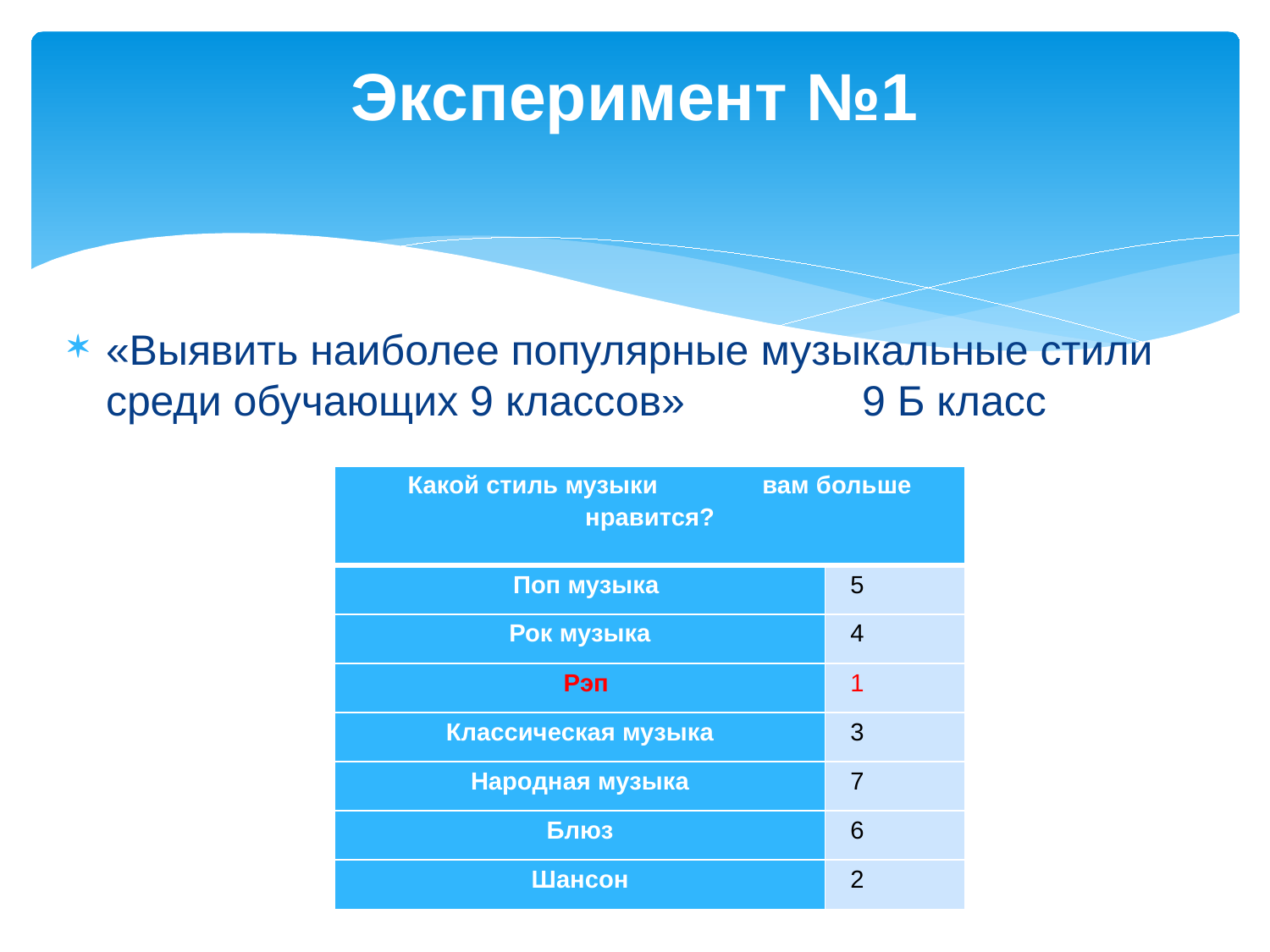

# Эксперимент №1
«Выявить наиболее популярные музыкальные стили среди обучающих 9 классов»               9 Б класс

| Какой стиль музыки вам больше нравится? |  |
| --- | --- |
| Поп музыка | 5 |
| Рок музыка | 4 |
| Рэп | 1 |
| Классическая музыка | 3 |
| Народная музыка | 7 |
| Блюз | 6 |
| Шансон | 2 |